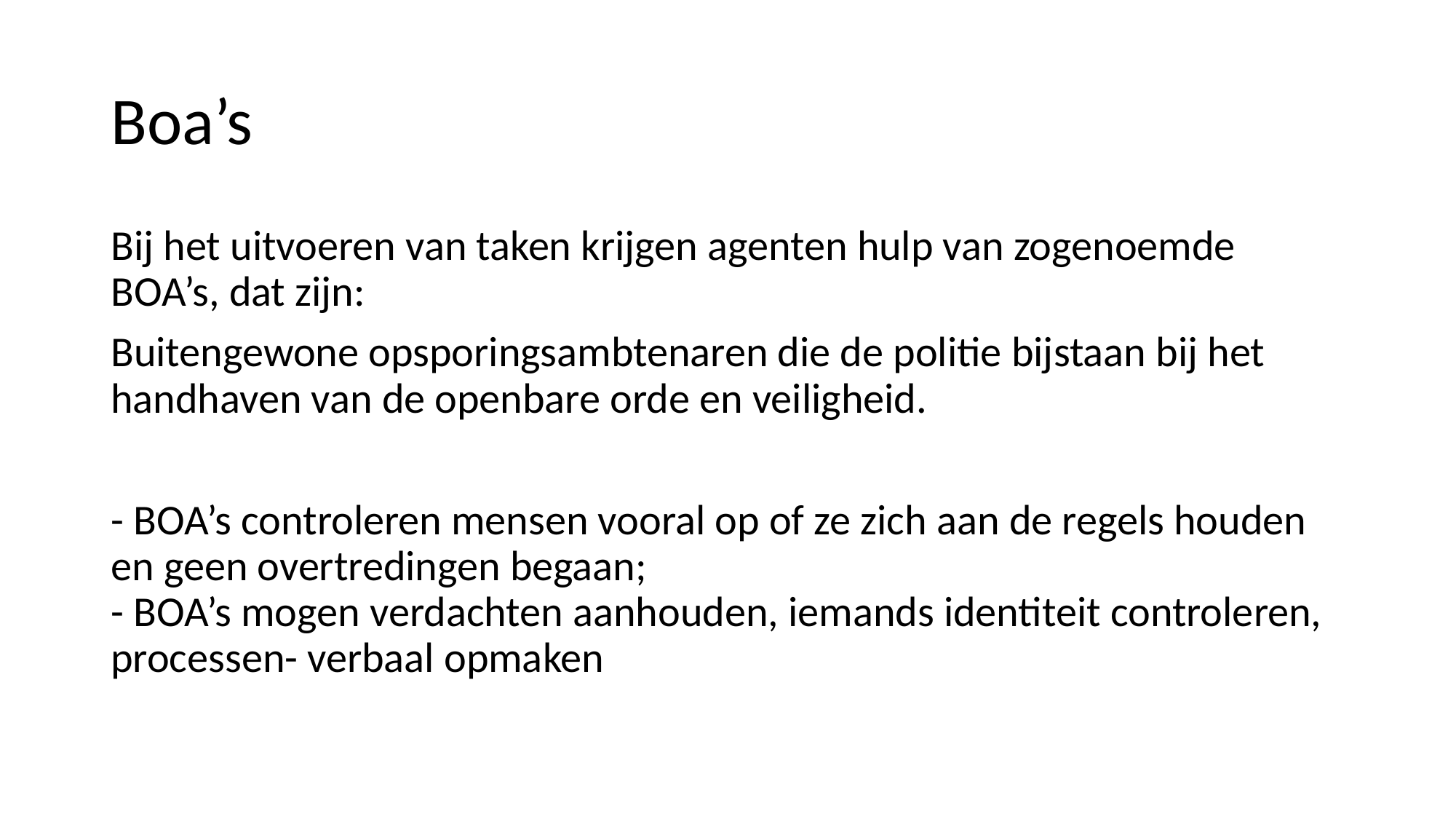

# Boa’s
Bij het uitvoeren van taken krijgen agenten hulp van zogenoemde BOA’s, dat zijn:
Buitengewone opsporingsambtenaren die de politie bijstaan bij het handhaven van de openbare orde en veiligheid.

- BOA’s controleren mensen vooral op of ze zich aan de regels houden en geen overtredingen begaan;
- BOA’s mogen verdachten aanhouden, iemands identiteit controleren, processen- verbaal opmaken